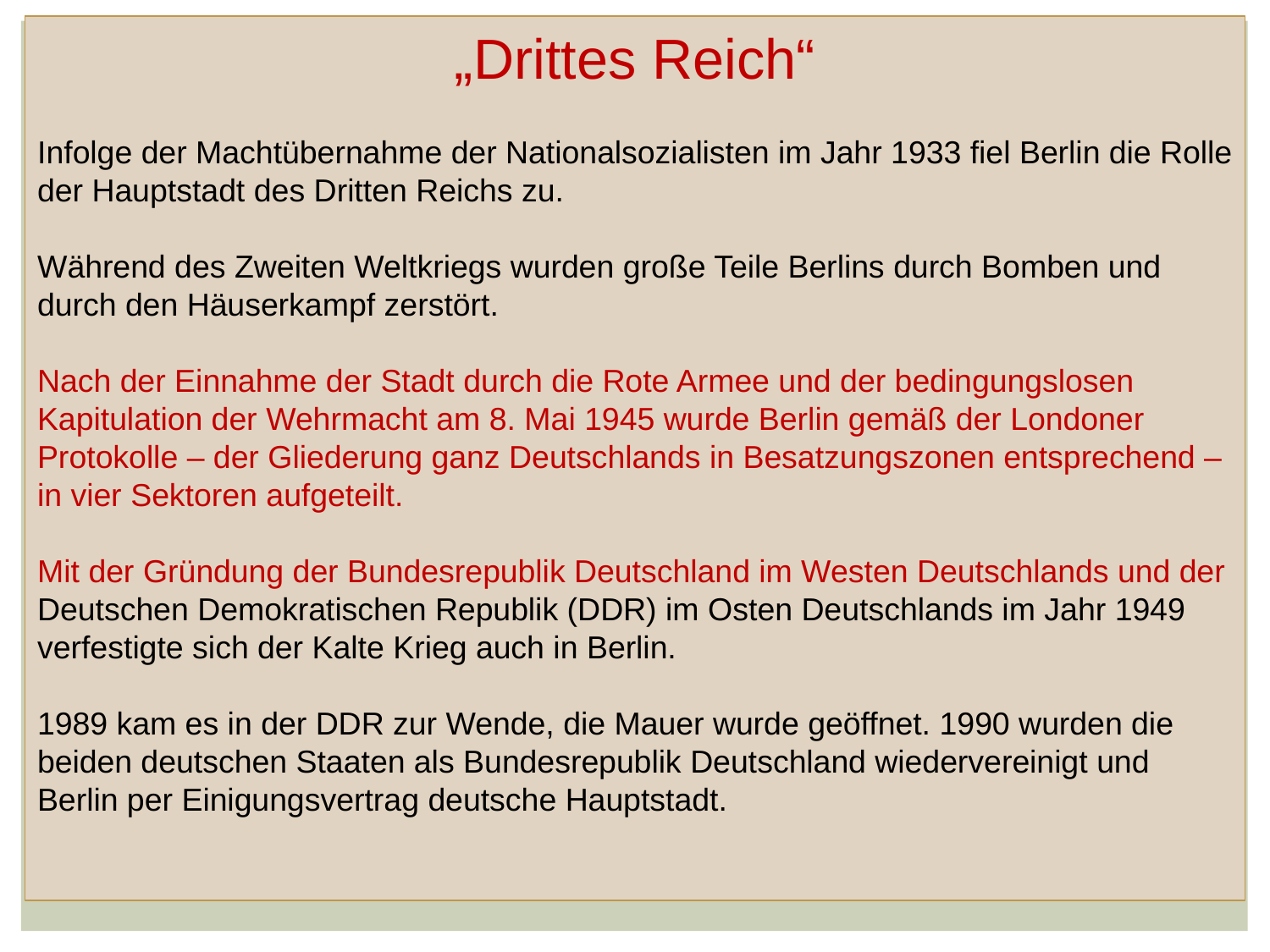

„Drittes Reich“

Infolge der Machtübernahme der Nationalsozialisten im Jahr 1933 fiel Berlin die Rolle der Hauptstadt des Dritten Reichs zu.

Während des Zweiten Weltkriegs wurden große Teile Berlins durch Bomben und durch den Häuserkampf zerstört.

Nach der Einnahme der Stadt durch die Rote Armee und der bedingungslosen Kapitulation der Wehrmacht am 8. Mai 1945 wurde Berlin gemäß der Londoner Protokolle – der Gliederung ganz Deutschlands in Besatzungszonen entsprechend – in vier Sektoren aufgeteilt.

Mit der Gründung der Bundesrepublik Deutschland im Westen Deutschlands und der Deutschen Demokratischen Republik (DDR) im Osten Deutschlands im Jahr 1949 verfestigte sich der Kalte Krieg auch in Berlin.

1989 kam es in der DDR zur Wende, die Mauer wurde geöffnet. 1990 wurden die beiden deutschen Staaten als Bundesrepublik Deutschland wiedervereinigt und Berlin per Einigungsvertrag deutsche Hauptstadt.